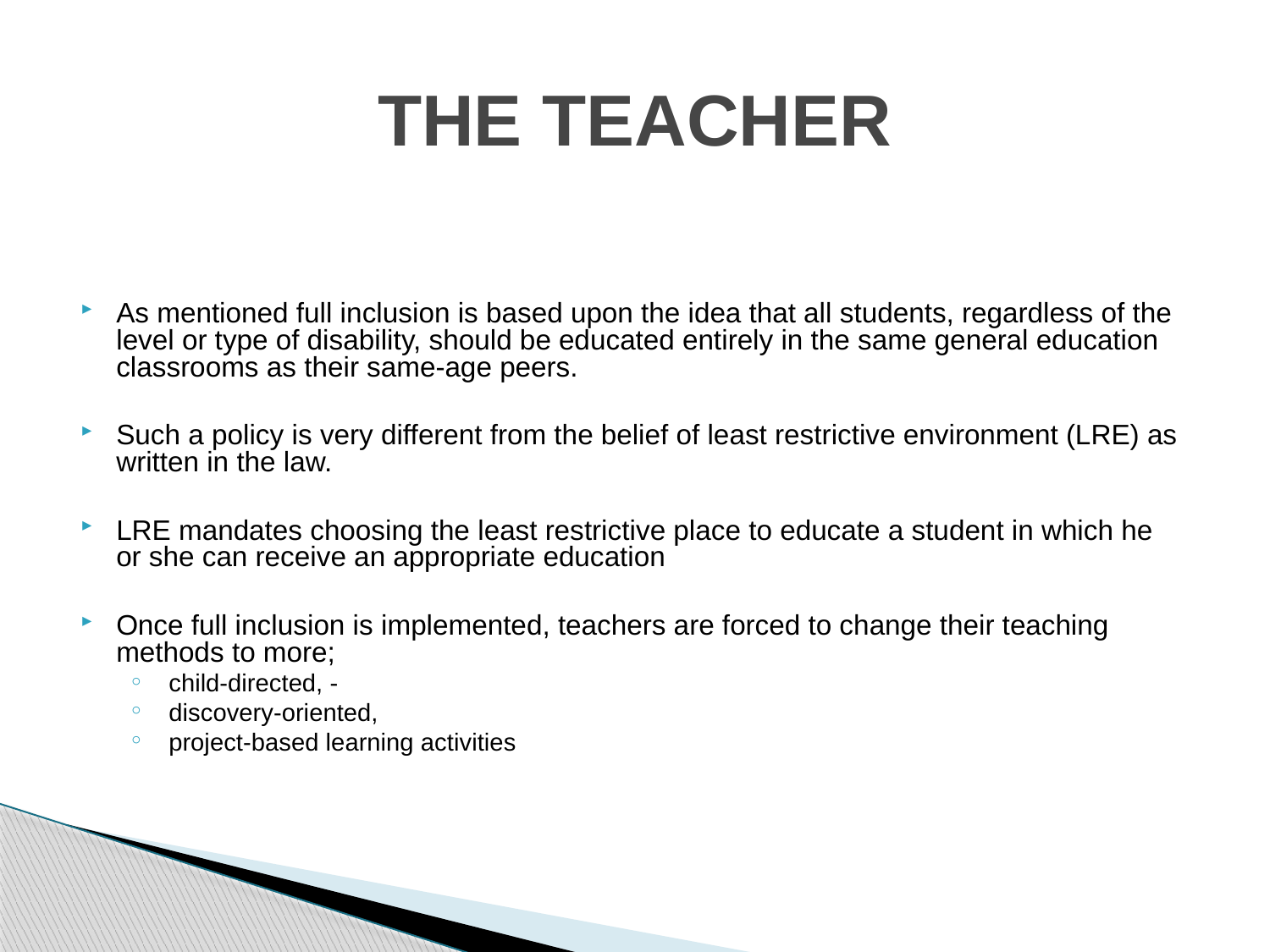

THE TEACHER

As mentioned full inclusion is based upon the idea that all students, regardless of the level or type of disability, should be educated entirely in the same general education classrooms as their same-age peers.

Such a policy is very different from the belief of least restrictive environment (LRE) as written in the law.

LRE mandates choosing the least restrictive place to educate a student in which he or she can receive an appropriate education

Once full inclusion is implemented, teachers are forced to change their teaching methods to more;
child-directed, -
discovery-oriented,
project-based learning activities